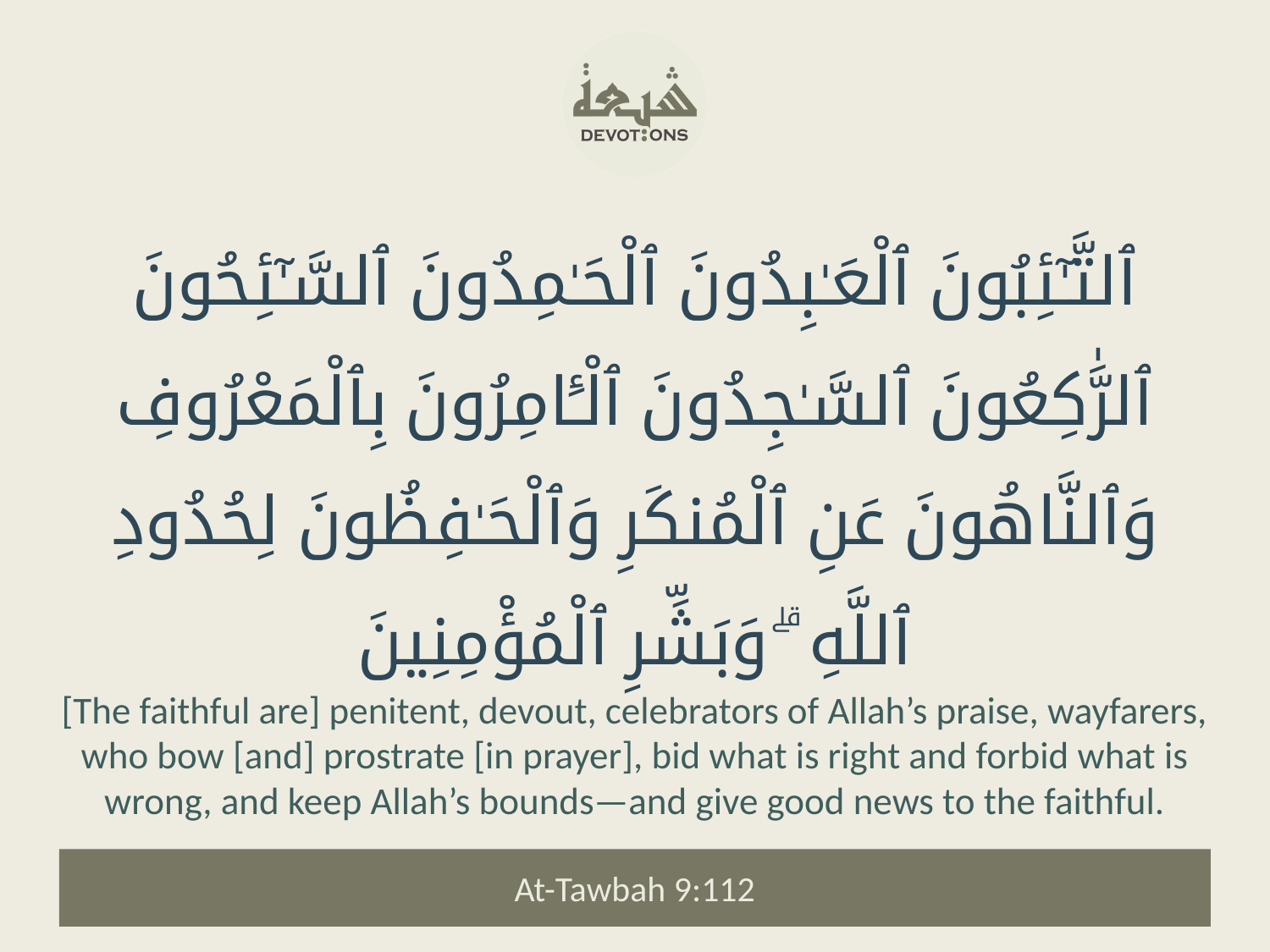

ٱلتَّـٰٓئِبُونَ ٱلْعَـٰبِدُونَ ٱلْحَـٰمِدُونَ ٱلسَّـٰٓئِحُونَ ٱلرَّٰكِعُونَ ٱلسَّـٰجِدُونَ ٱلْـَٔامِرُونَ بِٱلْمَعْرُوفِ وَٱلنَّاهُونَ عَنِ ٱلْمُنكَرِ وَٱلْحَـٰفِظُونَ لِحُدُودِ ٱللَّهِ ۗ وَبَشِّرِ ٱلْمُؤْمِنِينَ
[The faithful are] penitent, devout, celebrators of Allah’s praise, wayfarers, who bow [and] prostrate [in prayer], bid what is right and forbid what is wrong, and keep Allah’s bounds—and give good news to the faithful.
At-Tawbah 9:112